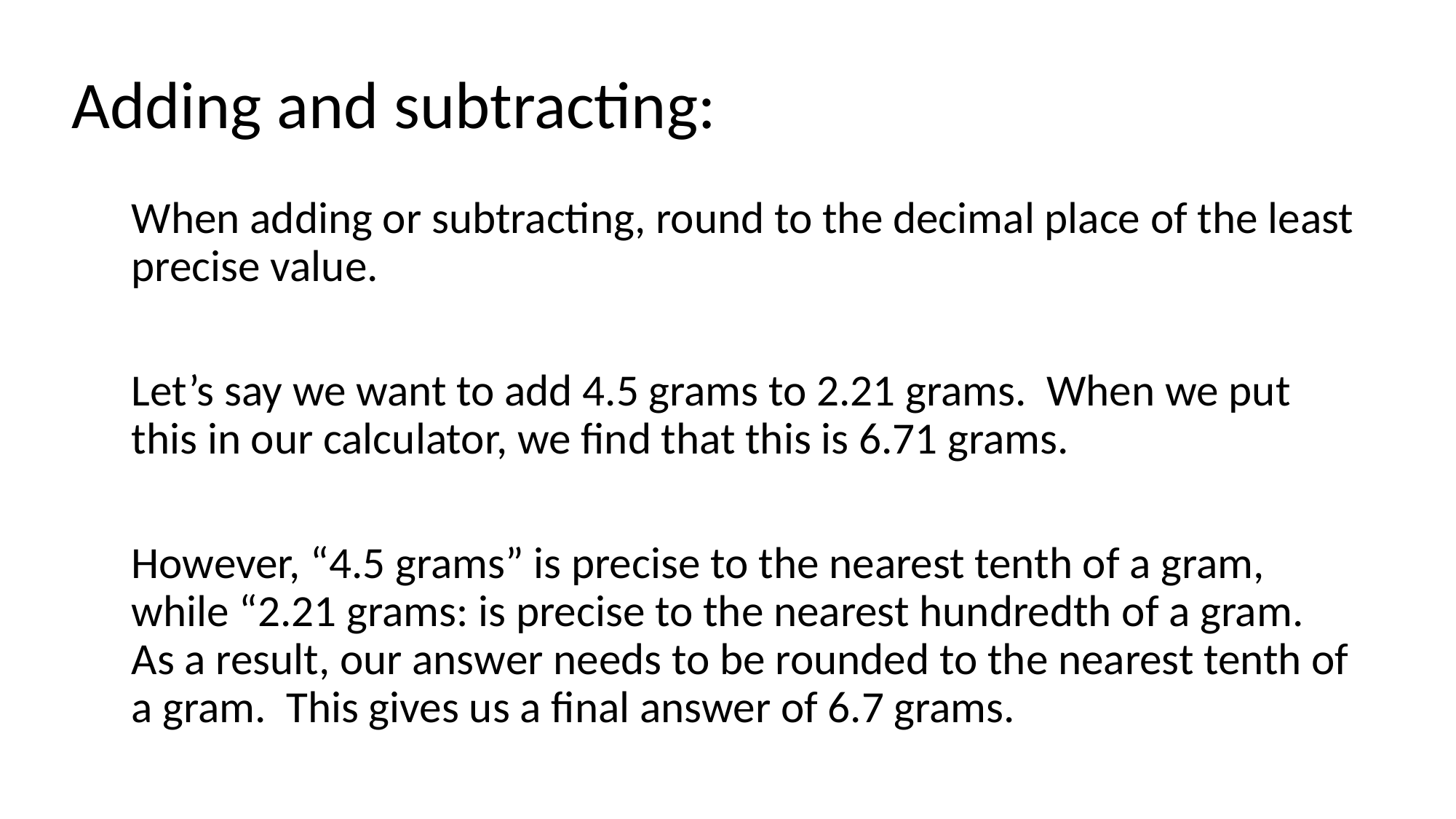

# Adding and subtracting:
When adding or subtracting, round to the decimal place of the least precise value.

Let’s say we want to add 4.5 grams to 2.21 grams.  When we put this in our calculator, we find that this is 6.71 grams.

However, “4.5 grams” is precise to the nearest tenth of a gram, while “2.21 grams: is precise to the nearest hundredth of a gram.  As a result, our answer needs to be rounded to the nearest tenth of a gram.  This gives us a final answer of 6.7 grams.